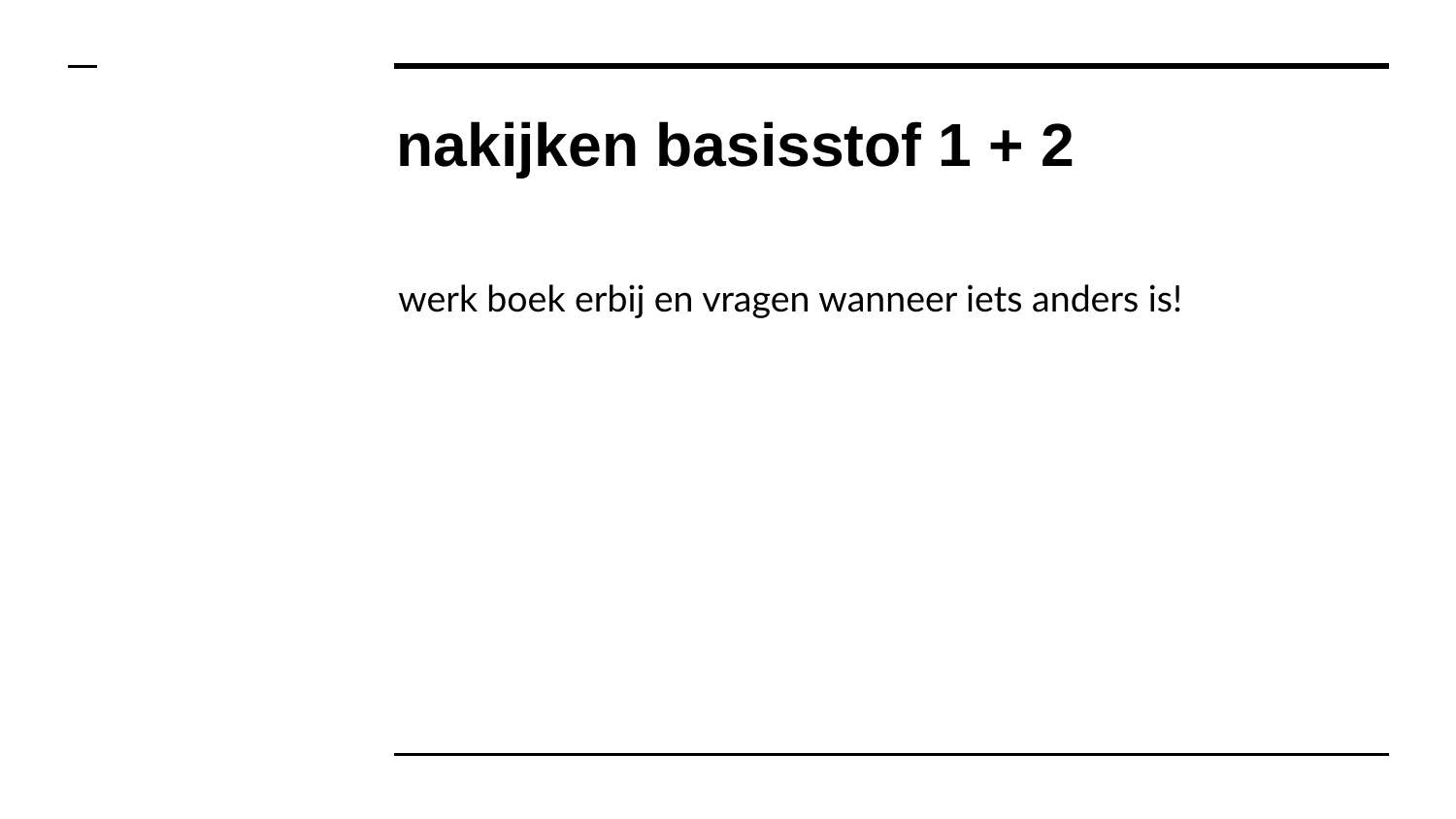

# nakijken basisstof 1 + 2
werk boek erbij en vragen wanneer iets anders is!